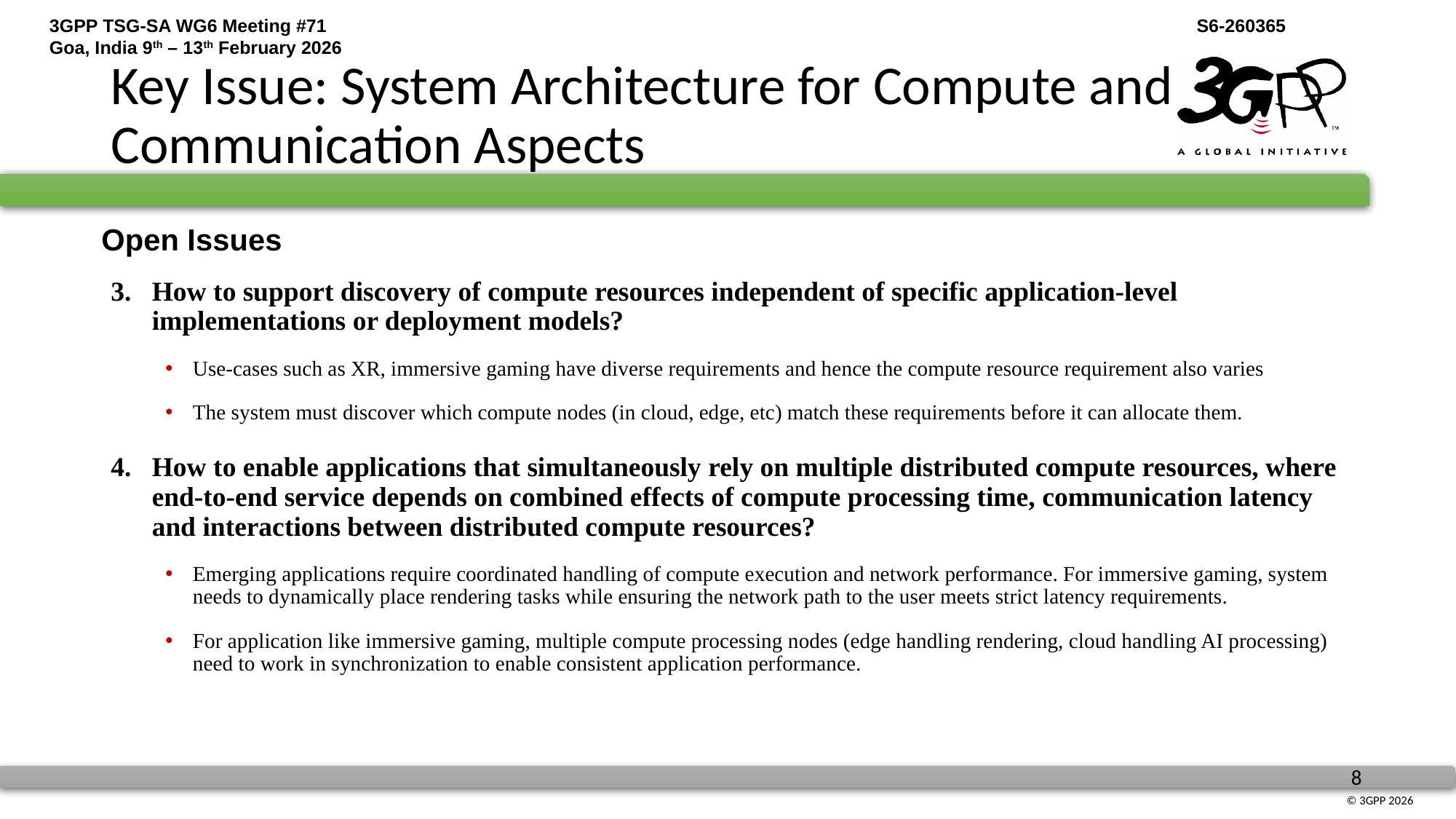

# Key Issue: System Architecture for Compute and Communication Aspects
Open Issues
How to support discovery of compute resources independent of specific application-level implementations or deployment models?
Use-cases such as XR, immersive gaming have diverse requirements and hence the compute resource requirement also varies
The system must discover which compute nodes (in cloud, edge, etc) match these requirements before it can allocate them.
How to enable applications that simultaneously rely on multiple distributed compute resources, where end-to-end service depends on combined effects of compute processing time, communication latency and interactions between distributed compute resources?
Emerging applications require coordinated handling of compute execution and network performance. For immersive gaming, system needs to dynamically place rendering tasks while ensuring the network path to the user meets strict latency requirements.
For application like immersive gaming, multiple compute processing nodes (edge handling rendering, cloud handling AI processing) need to work in synchronization to enable consistent application performance.